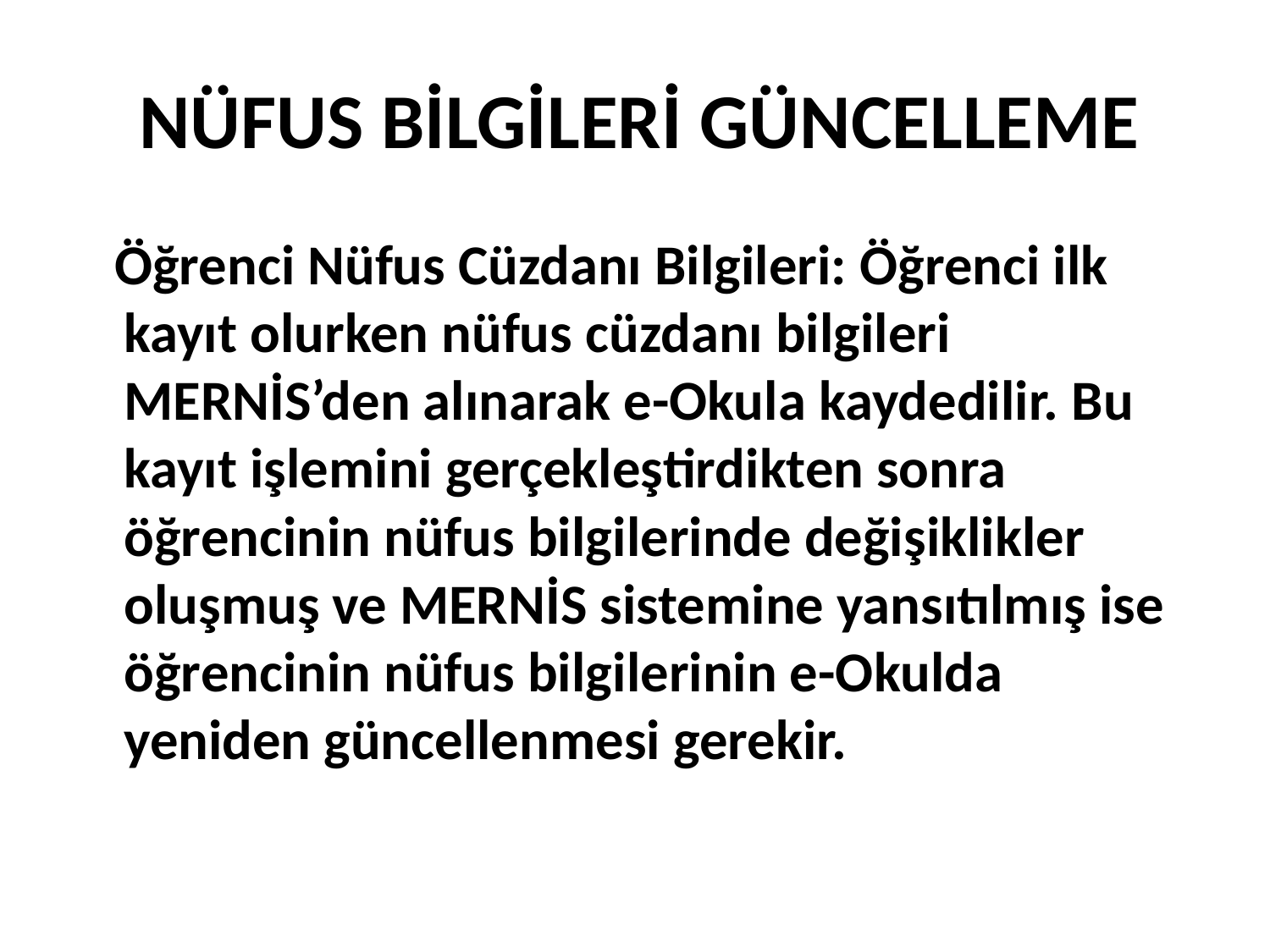

# NÜFUS BİLGİLERİ GÜNCELLEME
   Öğrenci Nüfus Cüzdanı Bilgileri: Öğrenci ilk kayıt olurken nüfus cüzdanı bilgileri MERNİS’den alınarak e-Okula kaydedilir. Bu kayıt işlemini gerçekleştirdikten sonra öğrencinin nüfus bilgilerinde değişiklikler oluşmuş ve MERNİS sistemine yansıtılmış ise öğrencinin nüfus bilgilerinin e-Okulda yeniden güncellenmesi gerekir.